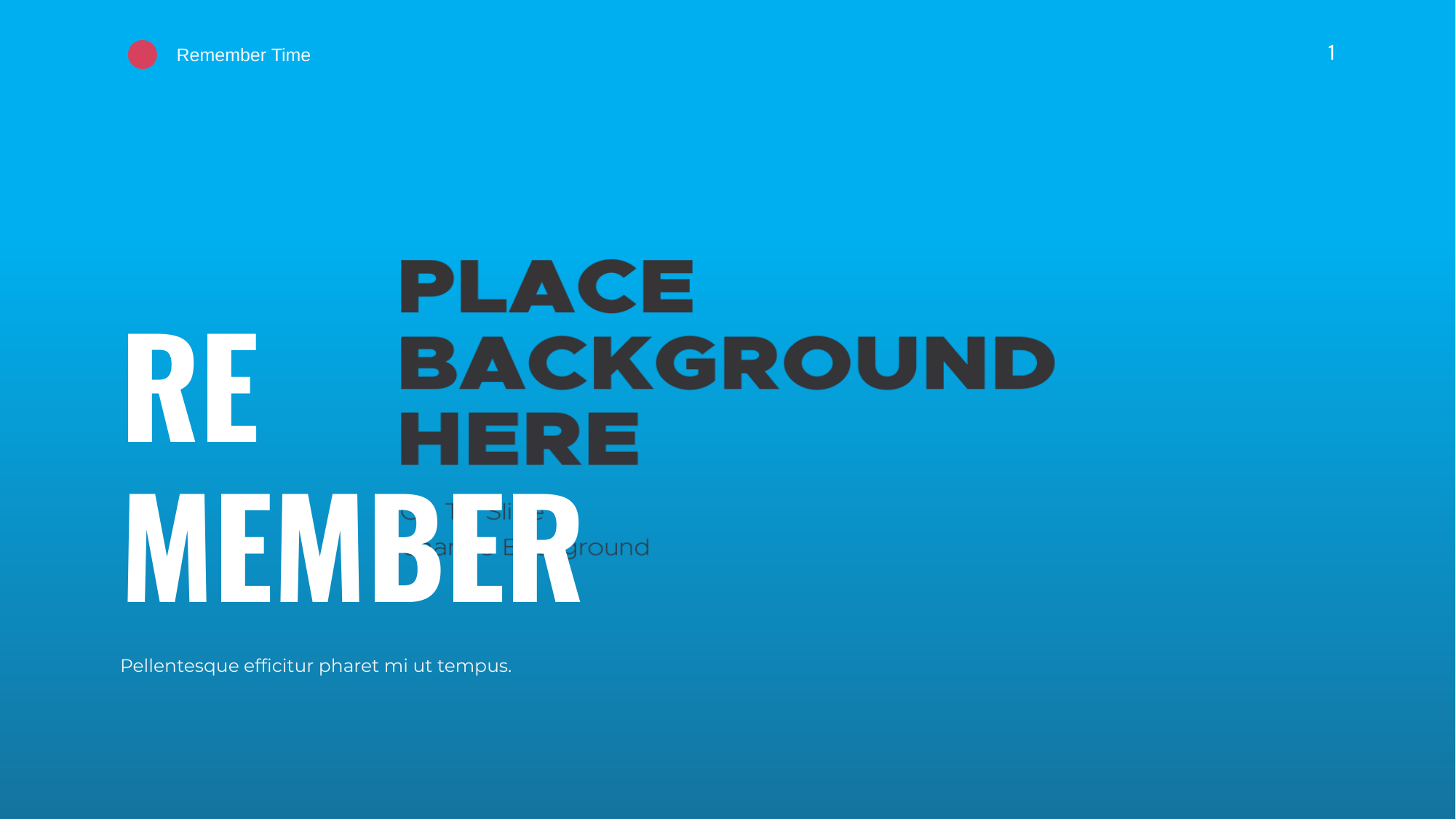

1
Remember Time

RE
MEMBER
Pellentesque efficitur pharet mi ut tempus.